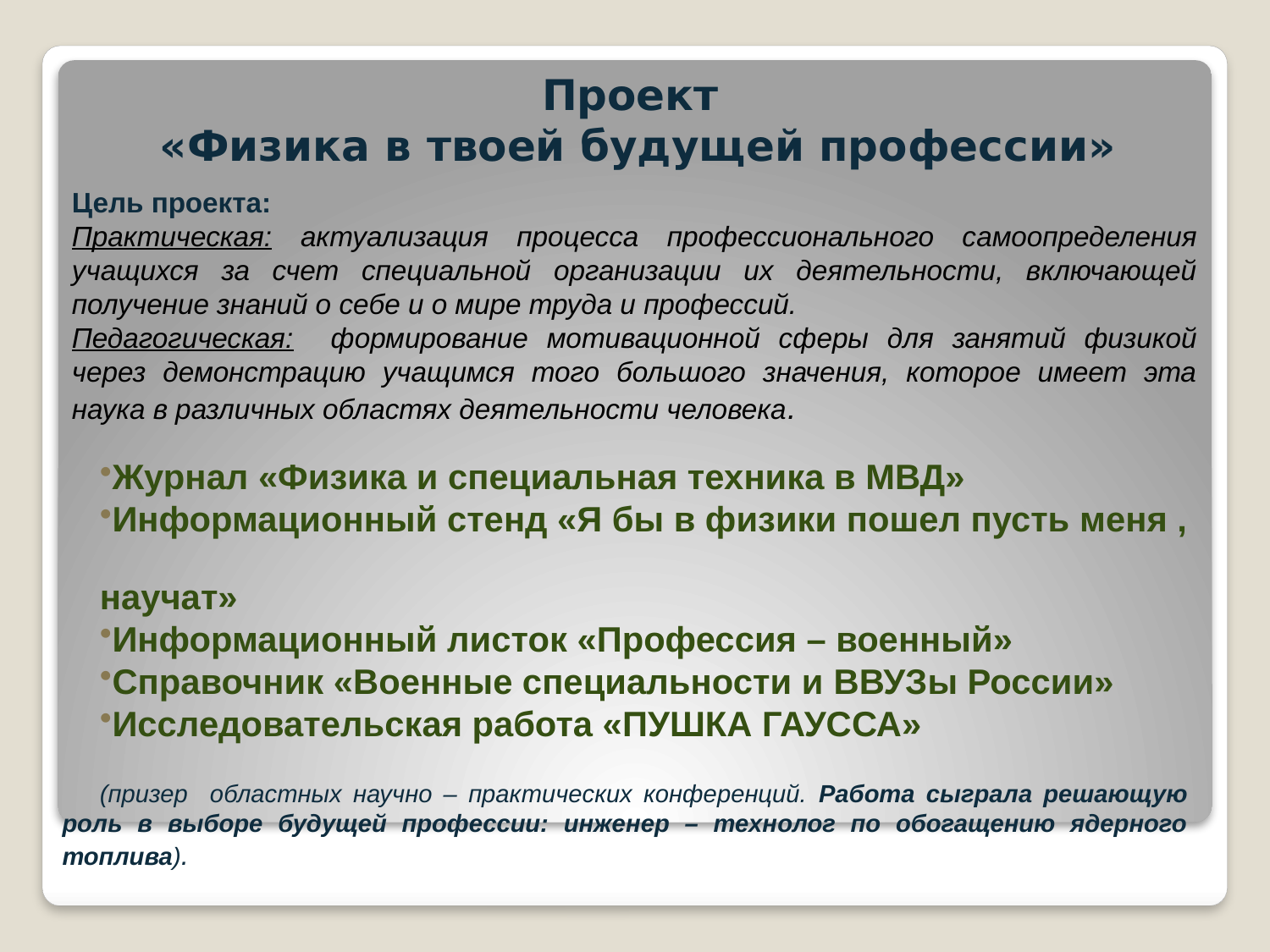

# Проект «Физика в твоей будущей профессии»
Цель проекта:
Практическая: актуализация процесса профессионального самоопределения учащихся за счет специальной организации их деятельности, включающей получение знаний о себе и о мире труда и профессий.
Педагогическая:  формирование мотивационной сферы для занятий физикой через демонстрацию учащимся того большого значения, которое имеет эта наука в различных областях деятельности человека.

Журнал «Физика и специальная техника в МВД»
Информационный стенд «Я бы в физики пошел пусть меня ,
научат»
Информационный листок «Профессия – военный»
Справочник «Военные специальности и ВВУЗы России»
Исследовательская работа «ПУШКА ГАУССА»

(призер  областных научно – практических конференций. Работа сыграла решающую роль в выборе будущей профессии: инженер – технолог по обогащению ядерного топлива).